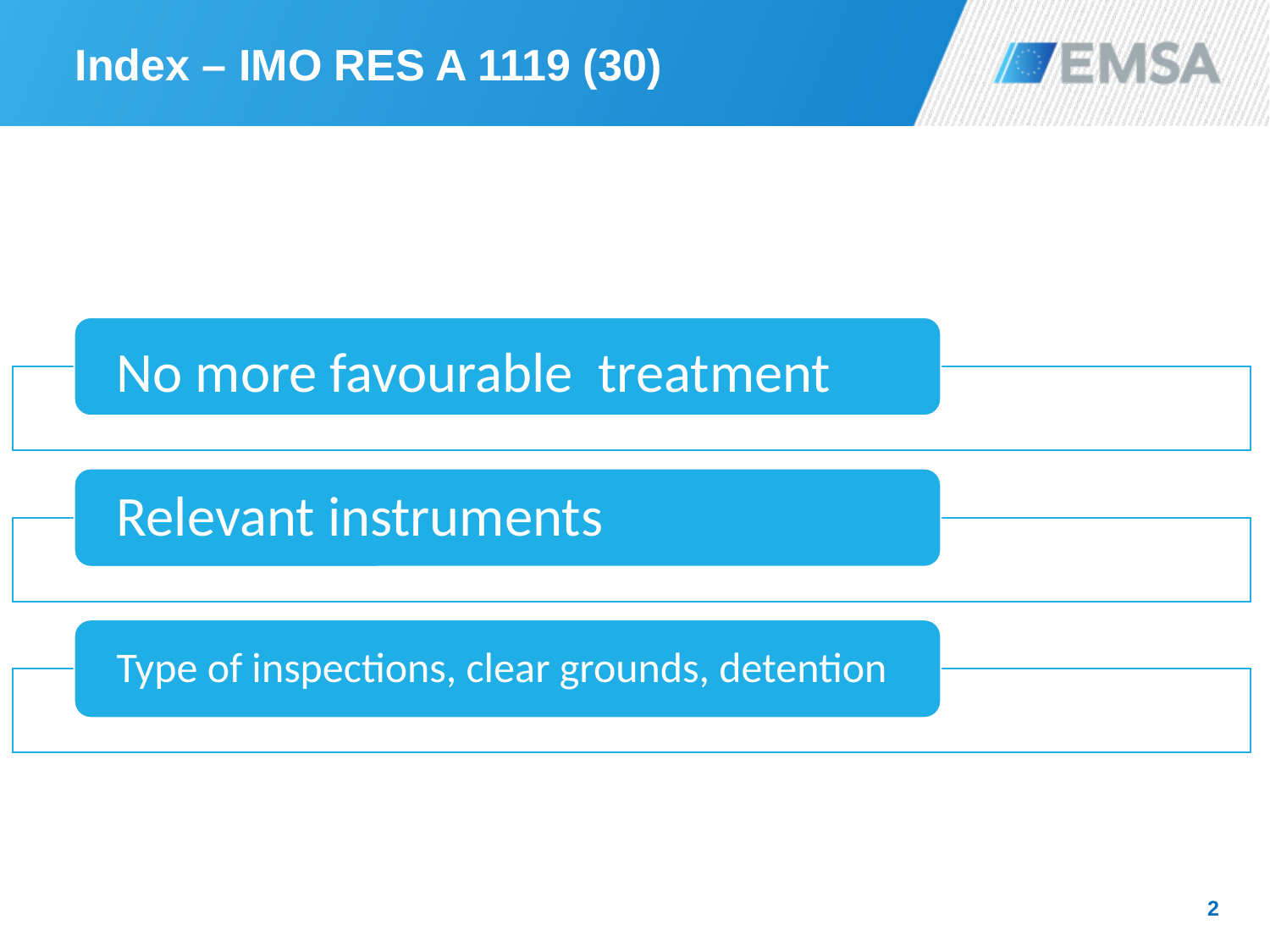

# Index – IMO RES A 1119 (30)

No more favourable  treatment

Relevant instruments
Type of inspections, clear grounds, detention
2